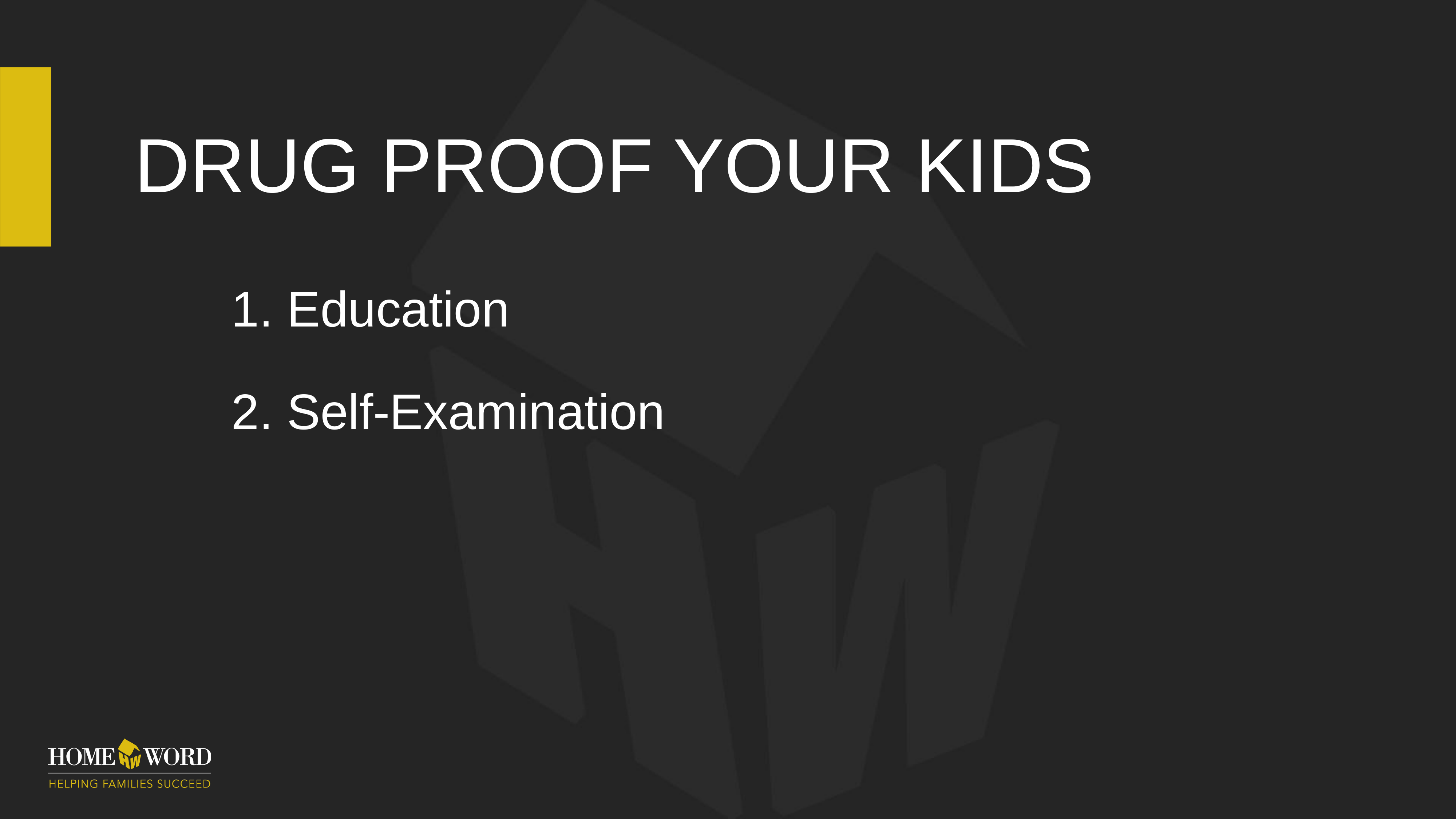

# Drug Proof Your Kids
 Education
 Self-Examination